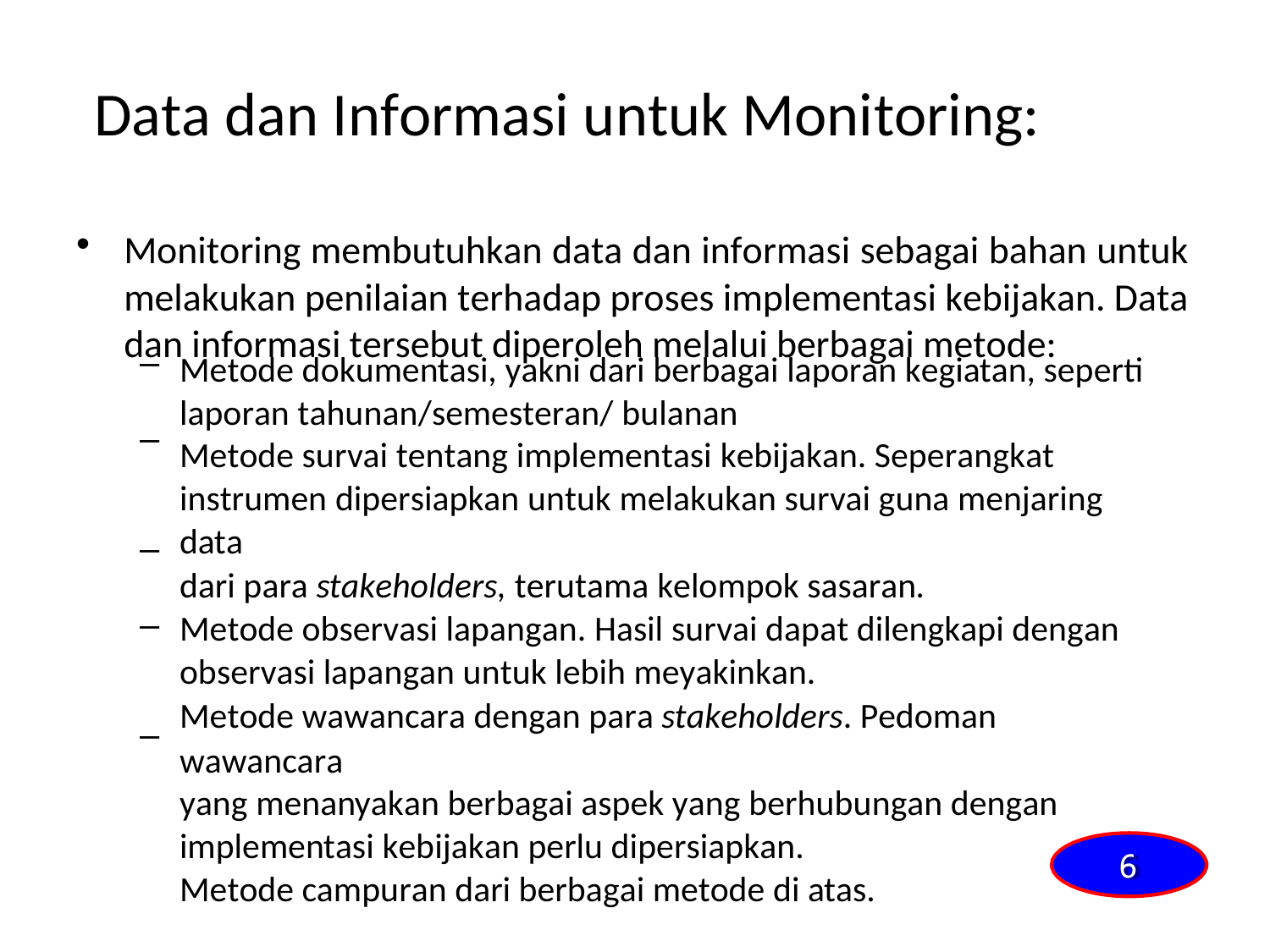

Data dan Informasi untuk Monitoring:
Monitoring membutuhkan data dan informasi sebagai bahan untuk
melakukan penilaian terhadap proses implementasi kebijakan. Data
dan informasi tersebut diperoleh melalui berbagai metode:
•
–
Metode dokumentasi, yakni dari berbagai laporan kegiatan, seperti
laporan tahunan/semesteran/ bulanan
Metode survai tentang implementasi kebijakan. Seperangkat
instrumen dipersiapkan untuk melakukan survai guna menjaring data
dari para stakeholders, terutama kelompok sasaran.
Metode observasi lapangan. Hasil survai dapat dilengkapi dengan
observasi lapangan untuk lebih meyakinkan.
Metode wawancara dengan para stakeholders. Pedoman wawancara
yang menanyakan berbagai aspek yang berhubungan dengan
implementasi kebijakan perlu dipersiapkan.
Metode campuran dari berbagai metode di atas.
–
–
–
–

6